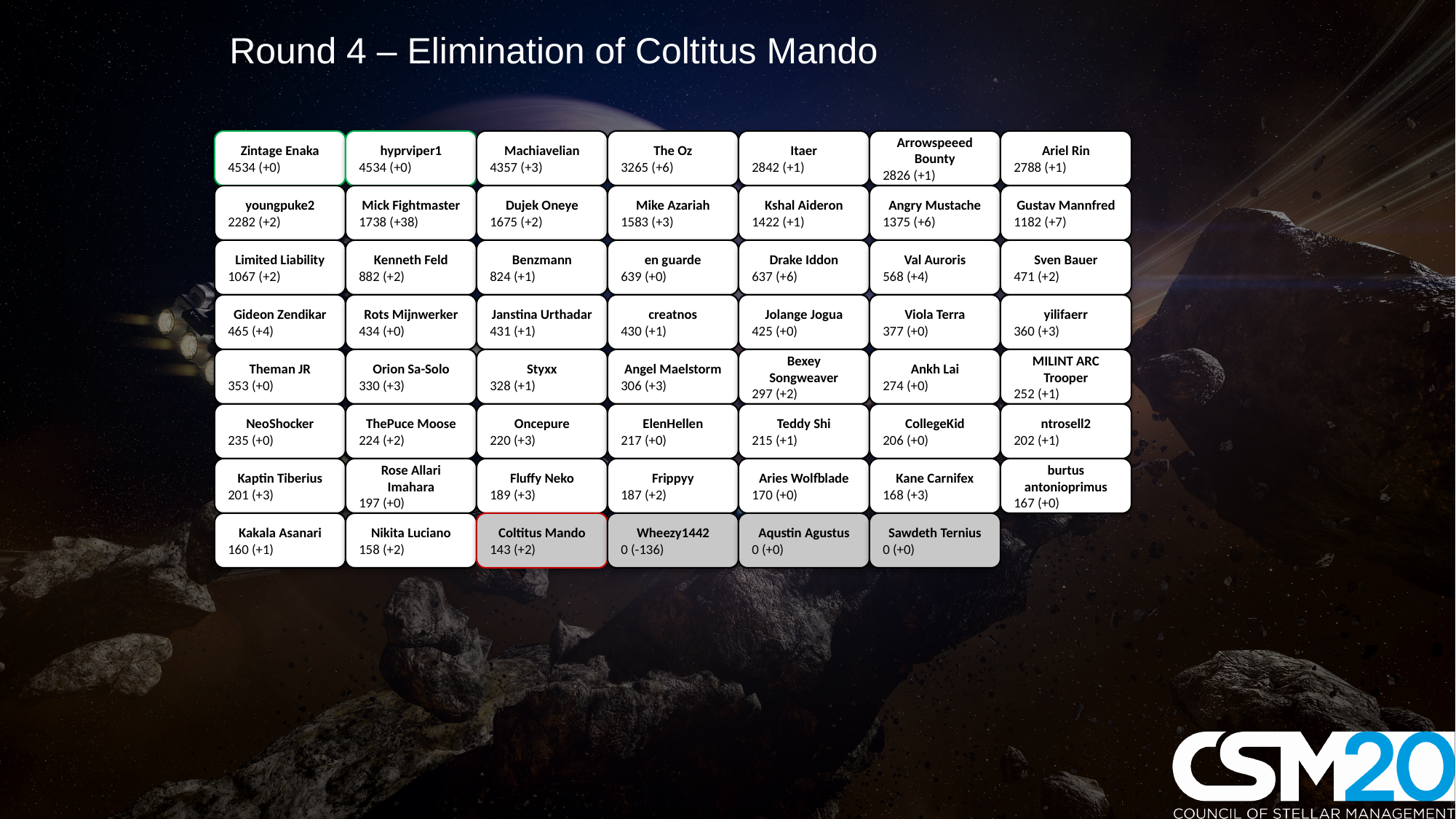

Round 4 – Elimination of Coltitus Mando
Zintage Enaka
4534 (+0)
hyprviper1
4534 (+0)
Machiavelian
4357 (+3)
The Oz
3265 (+6)
Itaer
2842 (+1)
Arrowspeeed Bounty
2826 (+1)
Ariel Rin
2788 (+1)
youngpuke2
2282 (+2)
Mick Fightmaster
1738 (+38)
Dujek Oneye
1675 (+2)
Mike Azariah
1583 (+3)
Kshal Aideron
1422 (+1)
Angry Mustache
1375 (+6)
Gustav Mannfred
1182 (+7)
Limited Liability
1067 (+2)
Kenneth Feld
882 (+2)
Benzmann
824 (+1)
en guarde
639 (+0)
Drake Iddon
637 (+6)
Val Auroris
568 (+4)
Sven Bauer
471 (+2)
Gideon Zendikar
465 (+4)
Rots Mijnwerker
434 (+0)
Janstina Urthadar
431 (+1)
creatnos
430 (+1)
Jolange Jogua
425 (+0)
Viola Terra
377 (+0)
yilifaerr
360 (+3)

Theman JR
353 (+0)
Orion Sa-Solo
330 (+3)
Styxx
328 (+1)
Angel Maelstorm
306 (+3)
Bexey Songweaver
297 (+2)
Ankh Lai
274 (+0)
MILINT ARC Trooper
252 (+1)
NeoShocker
235 (+0)
ThePuce Moose
224 (+2)
Oncepure
220 (+3)
ElenHellen
217 (+0)
Teddy Shi
215 (+1)
CollegeKid
206 (+0)
ntrosell2
202 (+1)
Kaptin Tiberius
201 (+3)
Rose Allari Imahara
197 (+0)
Fluffy Neko
189 (+3)
Frippyy
187 (+2)
Aries Wolfblade
170 (+0)
Kane Carnifex
168 (+3)
burtus antonioprimus
167 (+0)
Kakala Asanari
160 (+1)
Nikita Luciano
158 (+2)
Coltitus Mando
143 (+2)
Wheezy1442
0 (-136)
Aqustin Agustus
0 (+0)
Sawdeth Ternius
0 (+0)
#